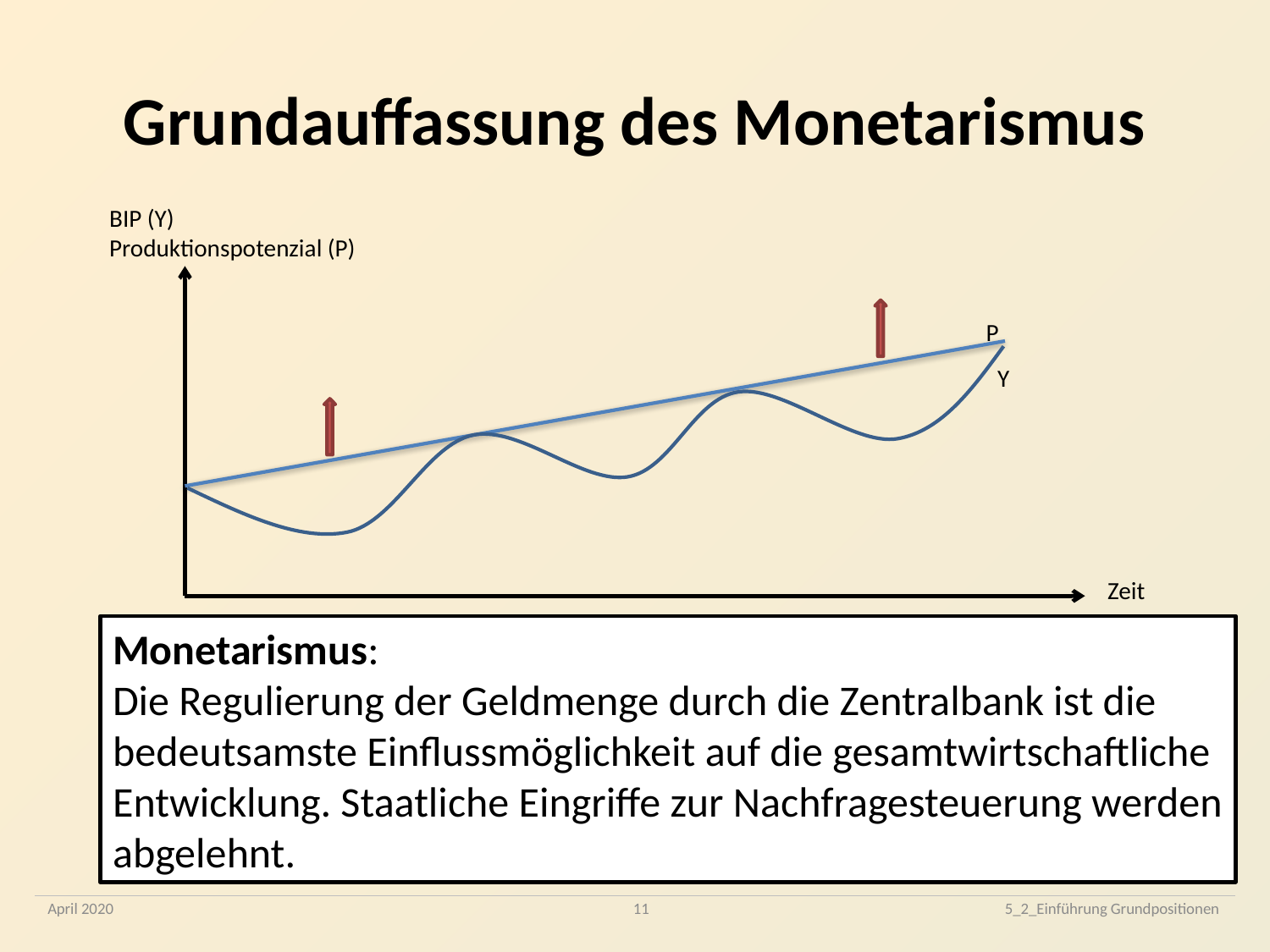

# Grundauffassung des Monetarismus
BIP (Y)
Produktionspotenzial (P)
P
Y

Zeit
Monetarismus:
Die Regulierung der Geldmenge durch die Zentralbank ist die
bedeutsamste Einflussmöglichkeit auf die gesamtwirtschaftliche
Entwicklung. Staatliche Eingriffe zur Nachfragesteuerung werden
abgelehnt.
April 2020	11	5_2_Einführung Grundpositionen